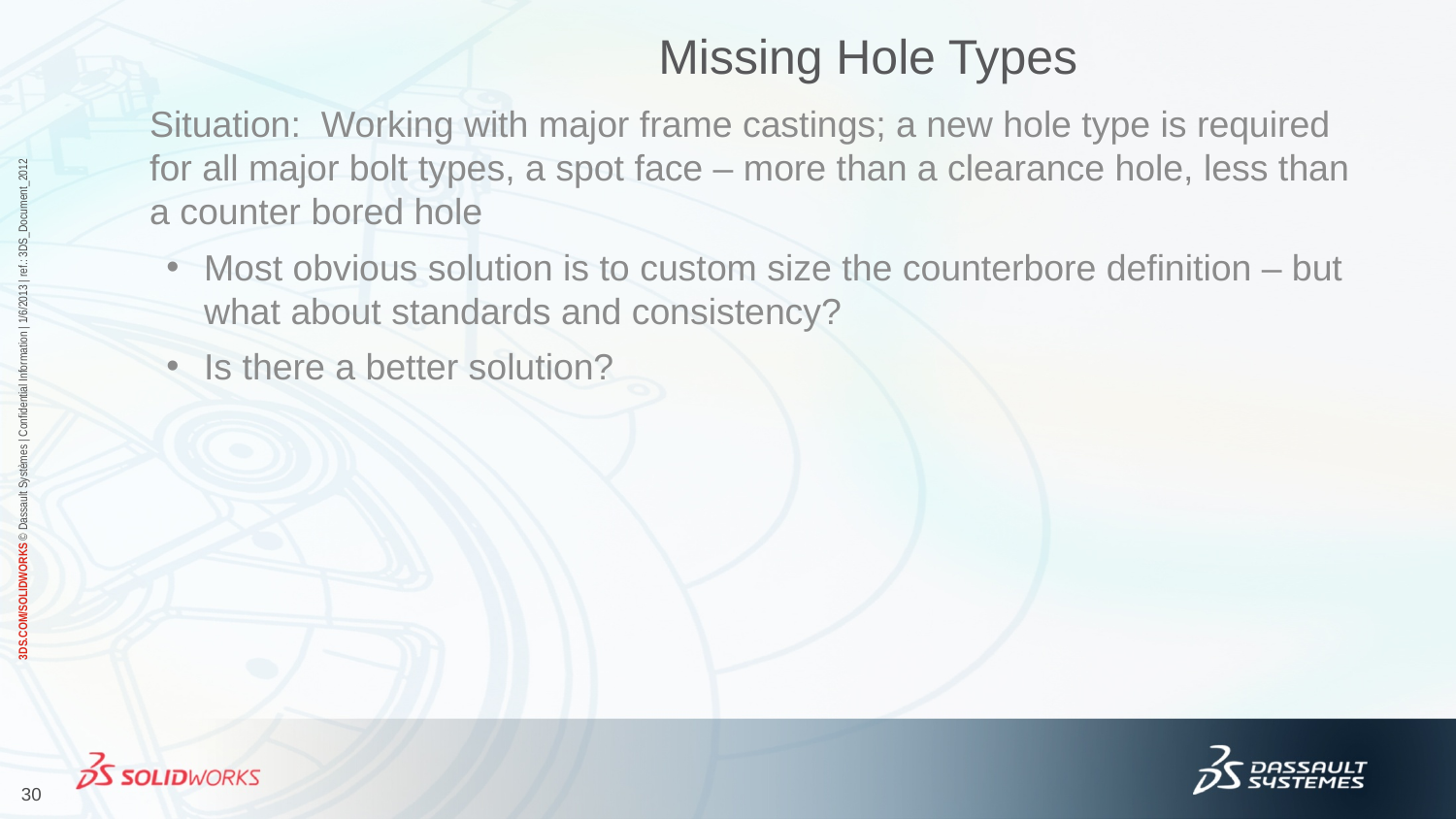

Missing Hole Types
Situation:  Working with major frame castings; a new hole type is required for all major bolt types, a spot face – more than a clearance hole, less than a counter bored hole
Most obvious solution is to custom size the counterbore definition – but what about standards and consistency?
Is there a better solution?